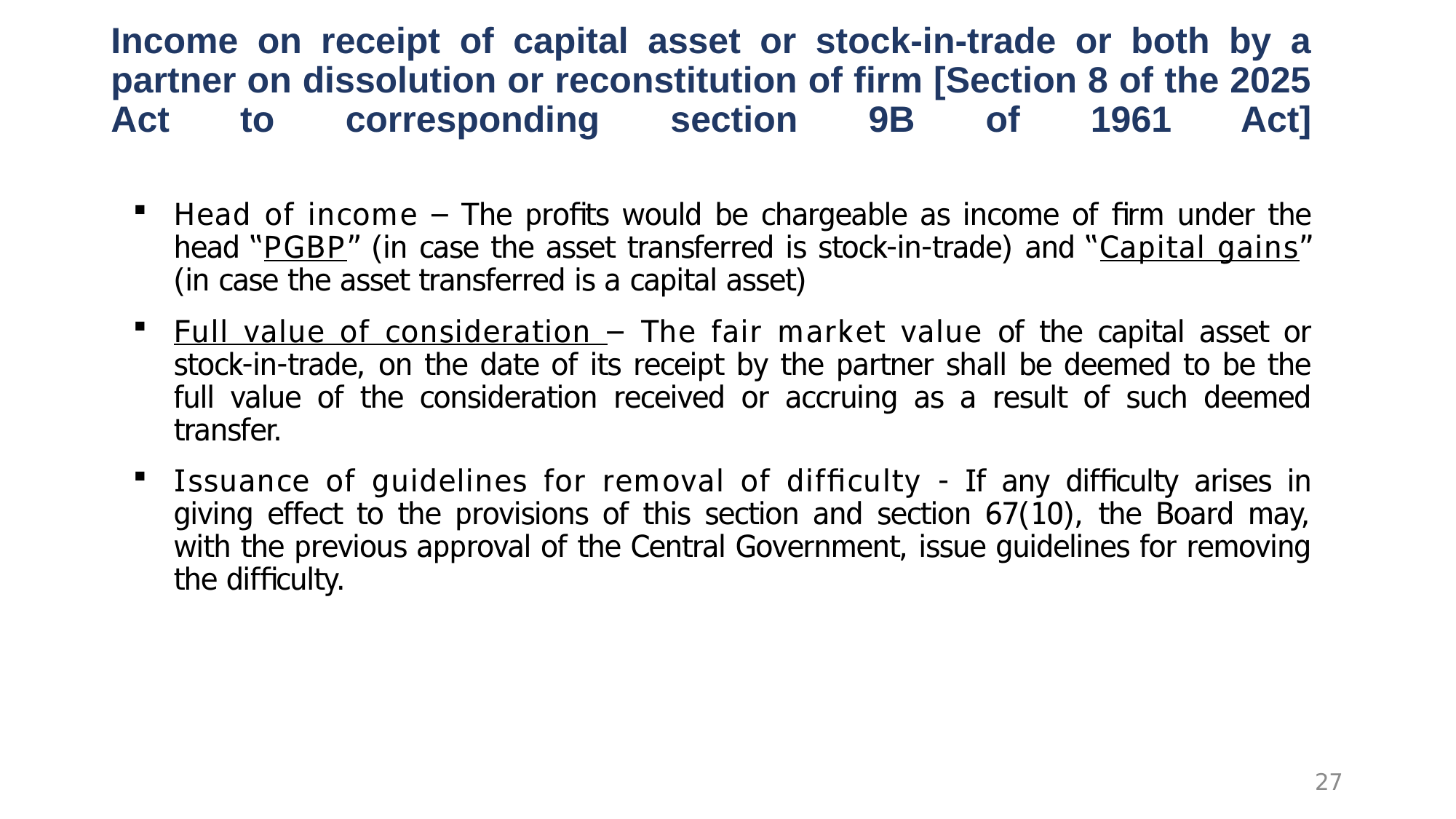

# Income on receipt of capital asset or stock-in-trade or both by a partner on dissolution or reconstitution of firm [Section 8 of the 2025 Act to corresponding section 9B of 1961 Act]
Head of income – The profits would be chargeable as income of firm under the head “PGBP” (in case the asset transferred is stock-in-trade) and “Capital gains” (in case the asset transferred is a capital asset)
Full value of consideration – The fair market value of the capital asset or stock-in-trade, on the date of its receipt by the partner shall be deemed to be the full value of the consideration received or accruing as a result of such deemed transfer.
Issuance of guidelines for removal of difficulty - If any difficulty arises in giving effect to the provisions of this section and section 67(10), the Board may, with the previous approval of the Central Government, issue guidelines for removing the difficulty.

27